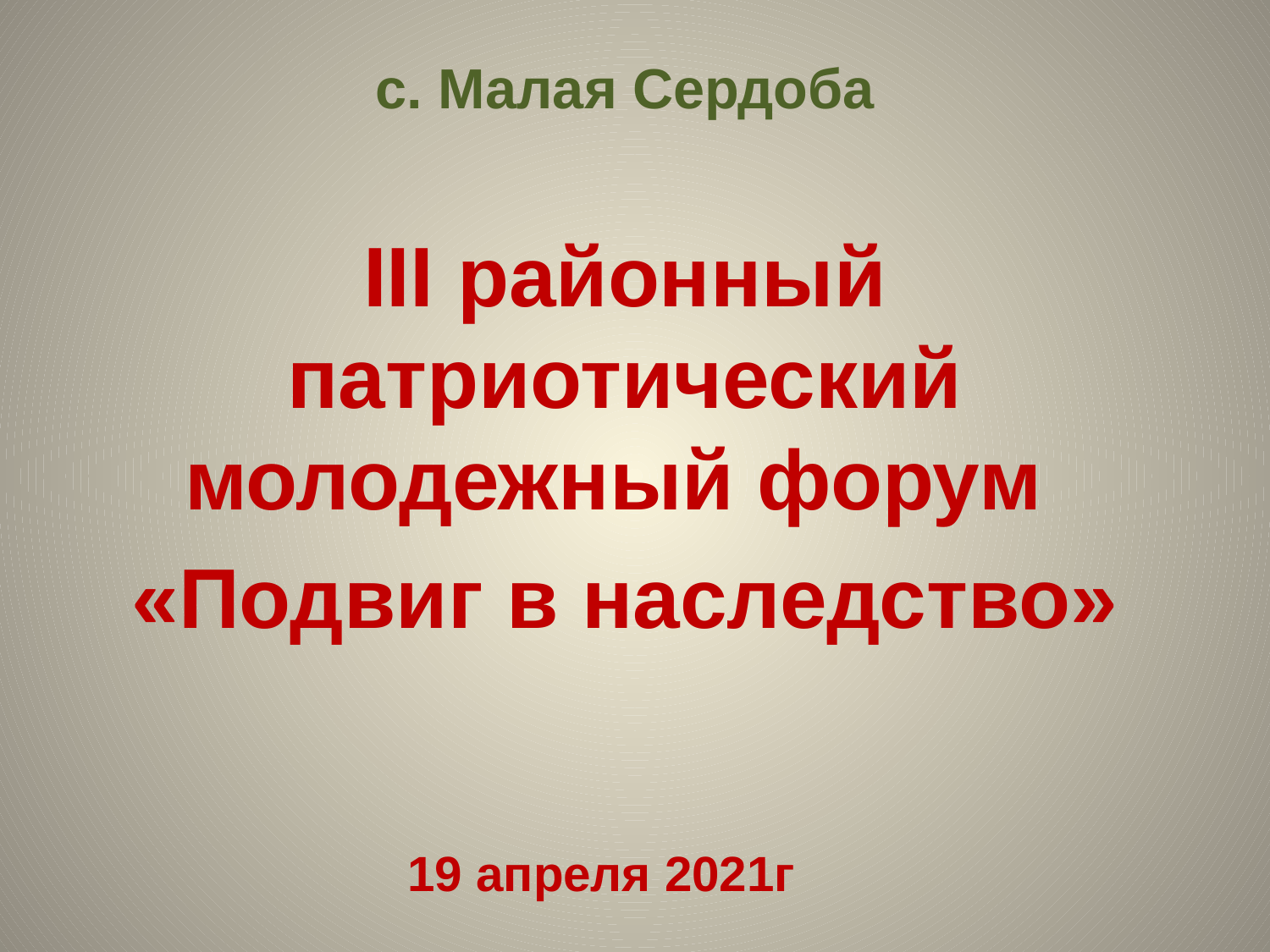

с. Малая Сердоба
III районный патриотический молодежный форум
«Подвиг в наследство»
19 апреля 2021г